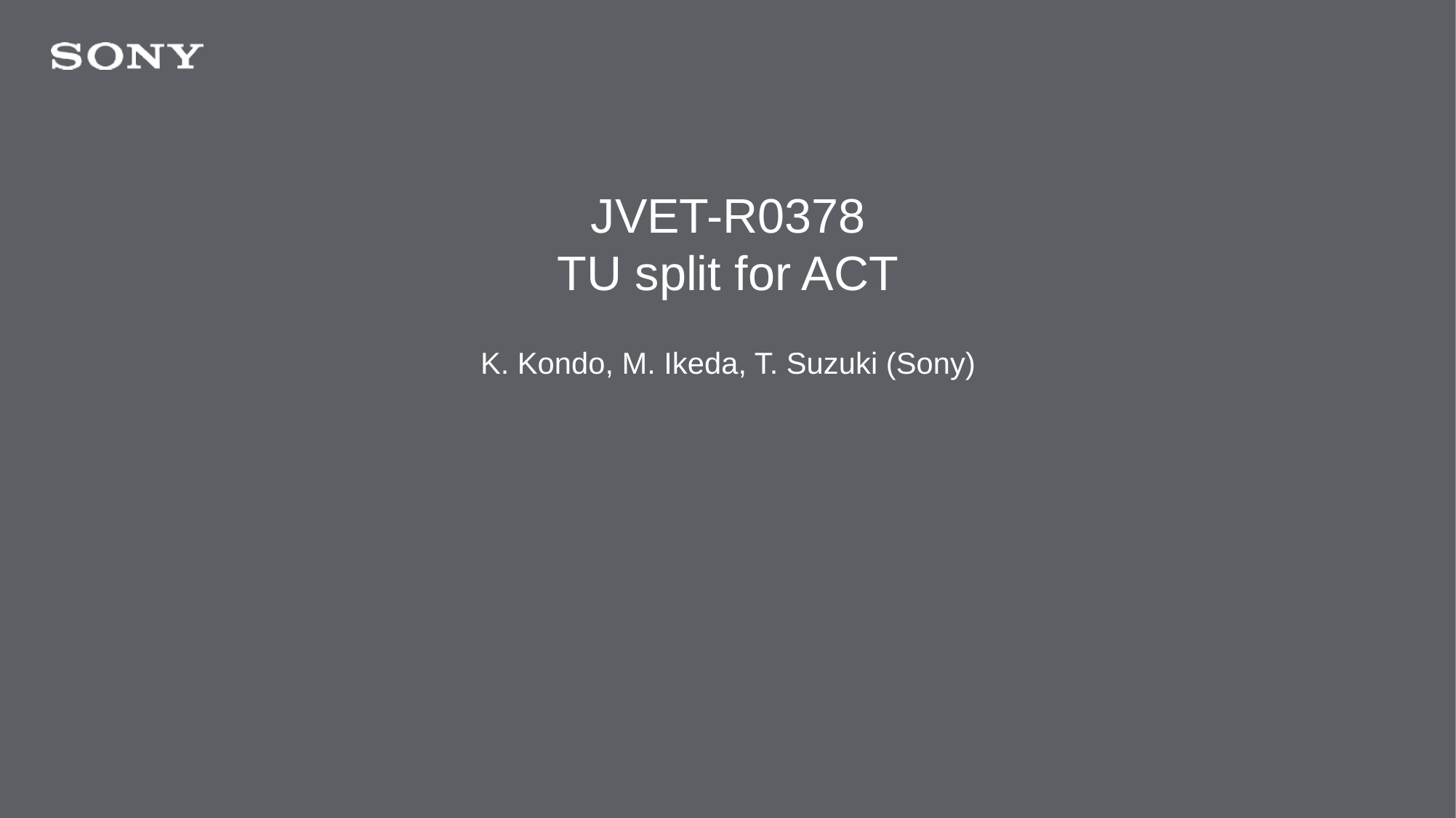

# JVET-R0378 TU split for ACT
K. Kondo, M. Ikeda, T. Suzuki (Sony)